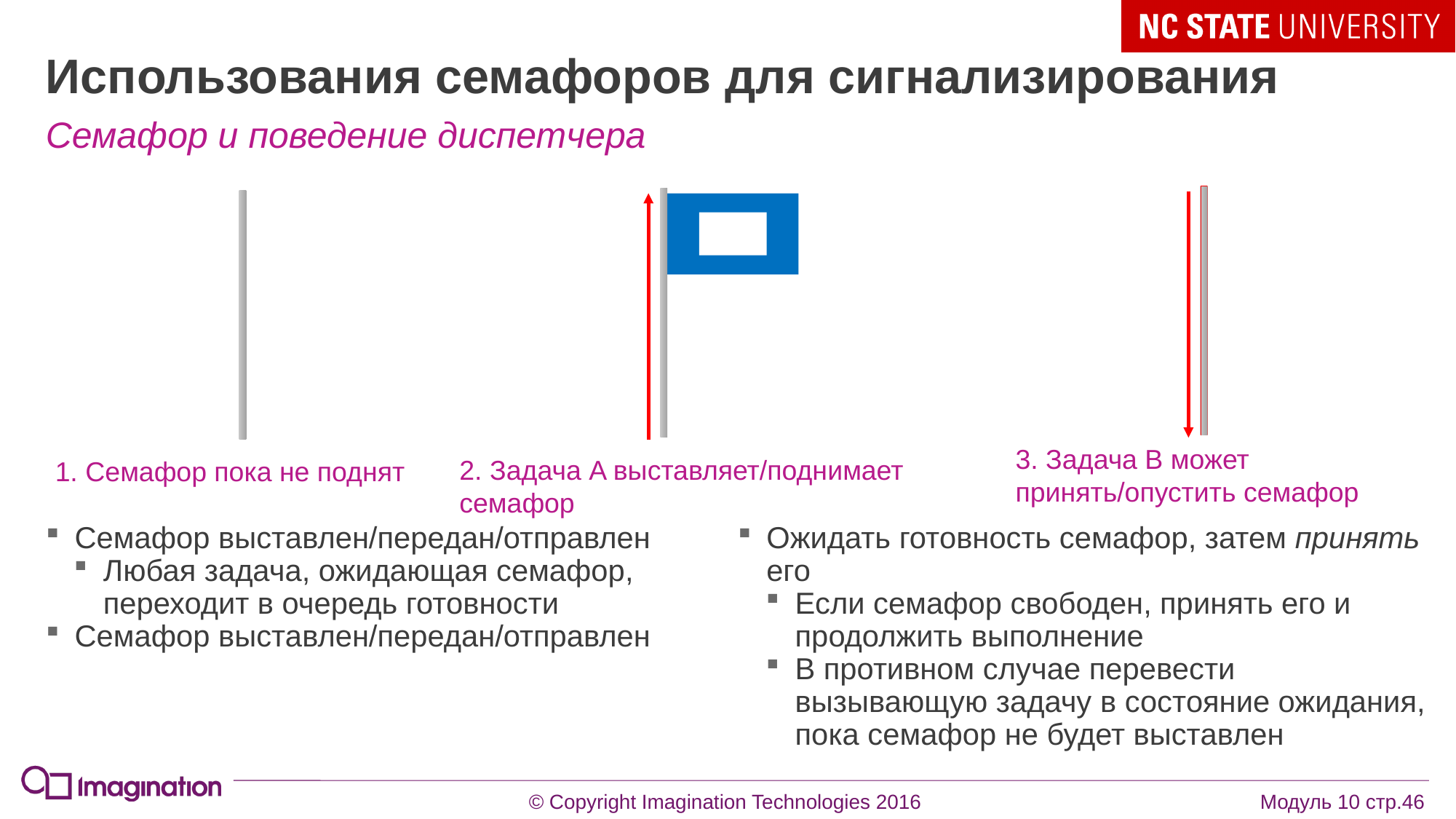

# Использования семафоров для сигнализирования
Семафор и поведение диспетчера

3. Задача B может принять/опустить семафор
2. Задача A выставляет/поднимает семафор
1. Семафор пока не поднят
Семафор выставлен/передан/отправлен
Любая задача, ожидающая семафор, переходит в очередь готовности
Семафор выставлен/передан/отправлен

Ожидать готовность семафор, затем принять его
Если семафор свободен, принять его и продолжить выполнение
В противном случае перевести вызывающую задачу в состояние ожидания, пока семафор не будет выставлен